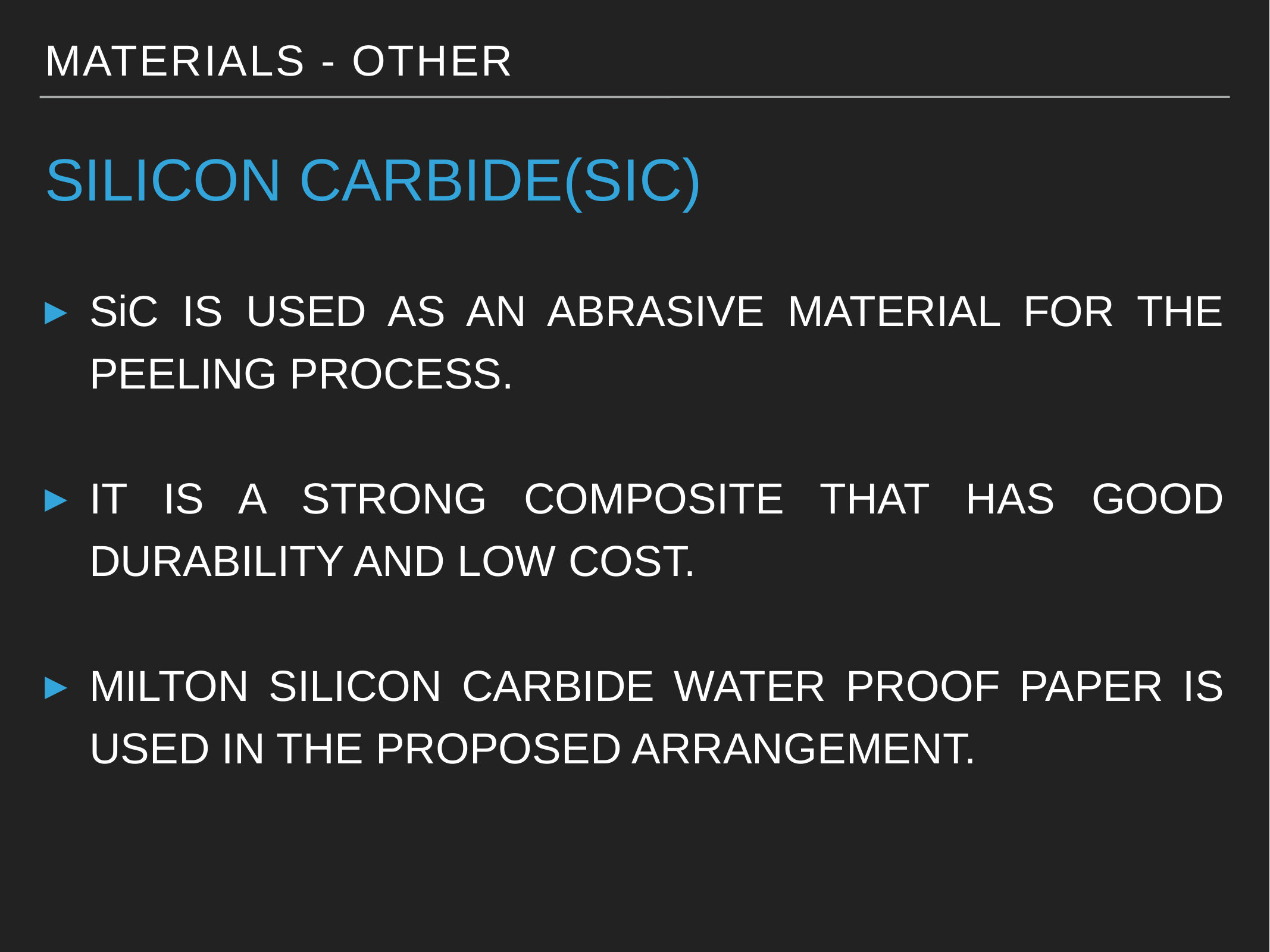

MATERIALS - OTHER
# SILICON CARBIDE(siC)
SiC IS USED AS AN ABRASIVE MATERIAL FOR THE PEELING PROCESS.

IT IS A STRONG COMPOSITE THAT HAS GOOD DURABILITY AND LOW COST.

MILTON SILICON CARBIDE WATER PROOF PAPER IS USED IN THE PROPOSED ARRANGEMENT.